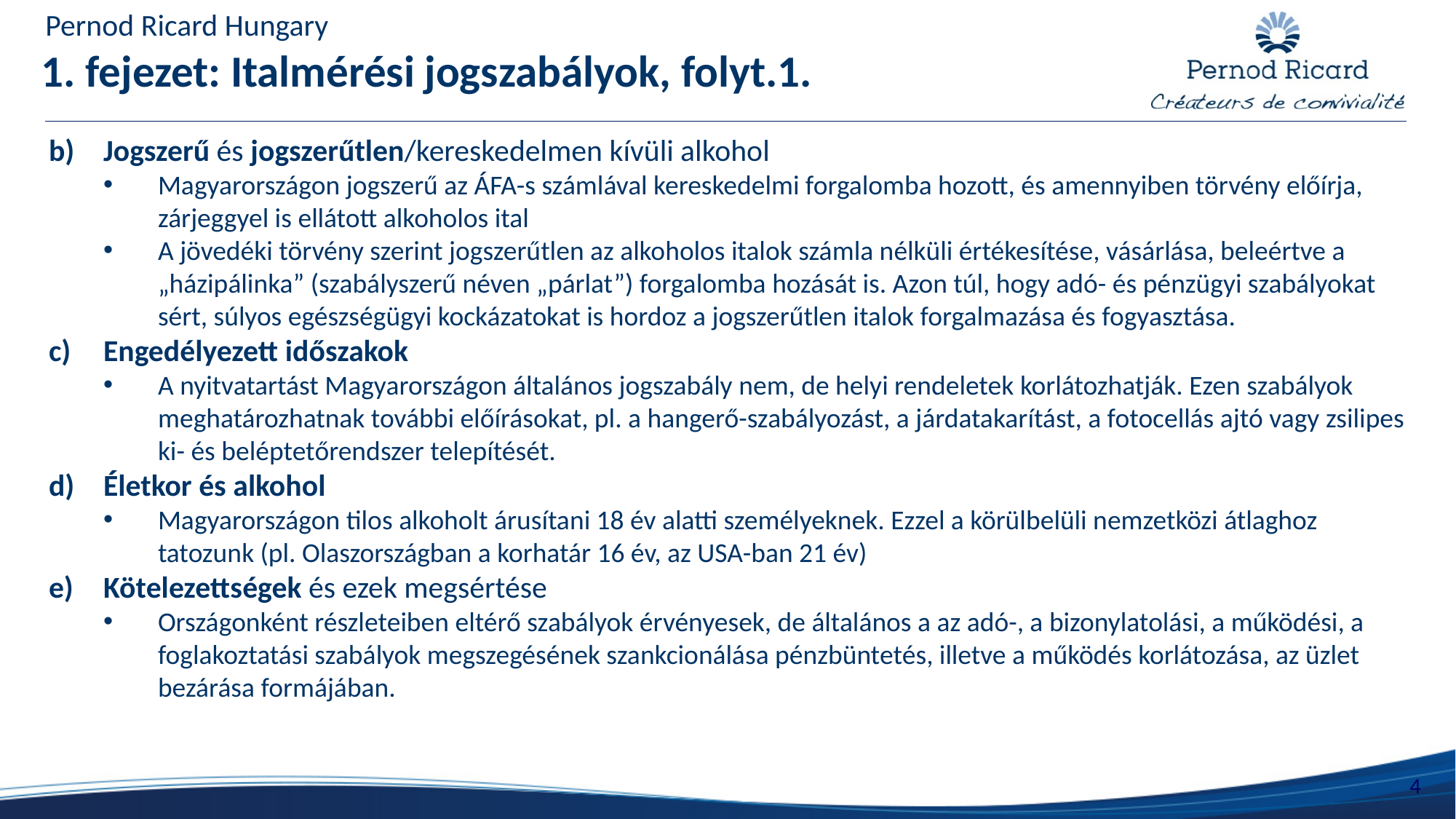

Pernod Ricard Hungary
# 1. fejezet: Italmérési jogszabályok, folyt.1.
Jogszerű és jogszerűtlen/kereskedelmen kívüli alkohol
Magyarországon jogszerű az ÁFA-s számlával kereskedelmi forgalomba hozott, és amennyiben törvény előírja, zárjeggyel is ellátott alkoholos ital
A jövedéki törvény szerint jogszerűtlen az alkoholos italok számla nélküli értékesítése, vásárlása, beleértve a „házipálinka” (szabályszerű néven „párlat”) forgalomba hozását is. Azon túl, hogy adó- és pénzügyi szabályokat sért, súlyos egészségügyi kockázatokat is hordoz a jogszerűtlen italok forgalmazása és fogyasztása.
Engedélyezett időszakok
A nyitvatartást Magyarországon általános jogszabály nem, de helyi rendeletek korlátozhatják. Ezen szabályok meghatározhatnak további előírásokat, pl. a hangerő-szabályozást, a járdatakarítást, a fotocellás ajtó vagy zsilipes ki- és beléptetőrendszer telepítését.
Életkor és alkohol
Magyarországon tilos alkoholt árusítani 18 év alatti személyeknek. Ezzel a körülbelüli nemzetközi átlaghoz tatozunk (pl. Olaszországban a korhatár 16 év, az USA-ban 21 év)
Kötelezettségek és ezek megsértése
Országonként részleteiben eltérő szabályok érvényesek, de általános a az adó-, a bizonylatolási, a működési, a foglakoztatási szabályok megszegésének szankcionálása pénzbüntetés, illetve a működés korlátozása, az üzlet bezárása formájában.
4
4